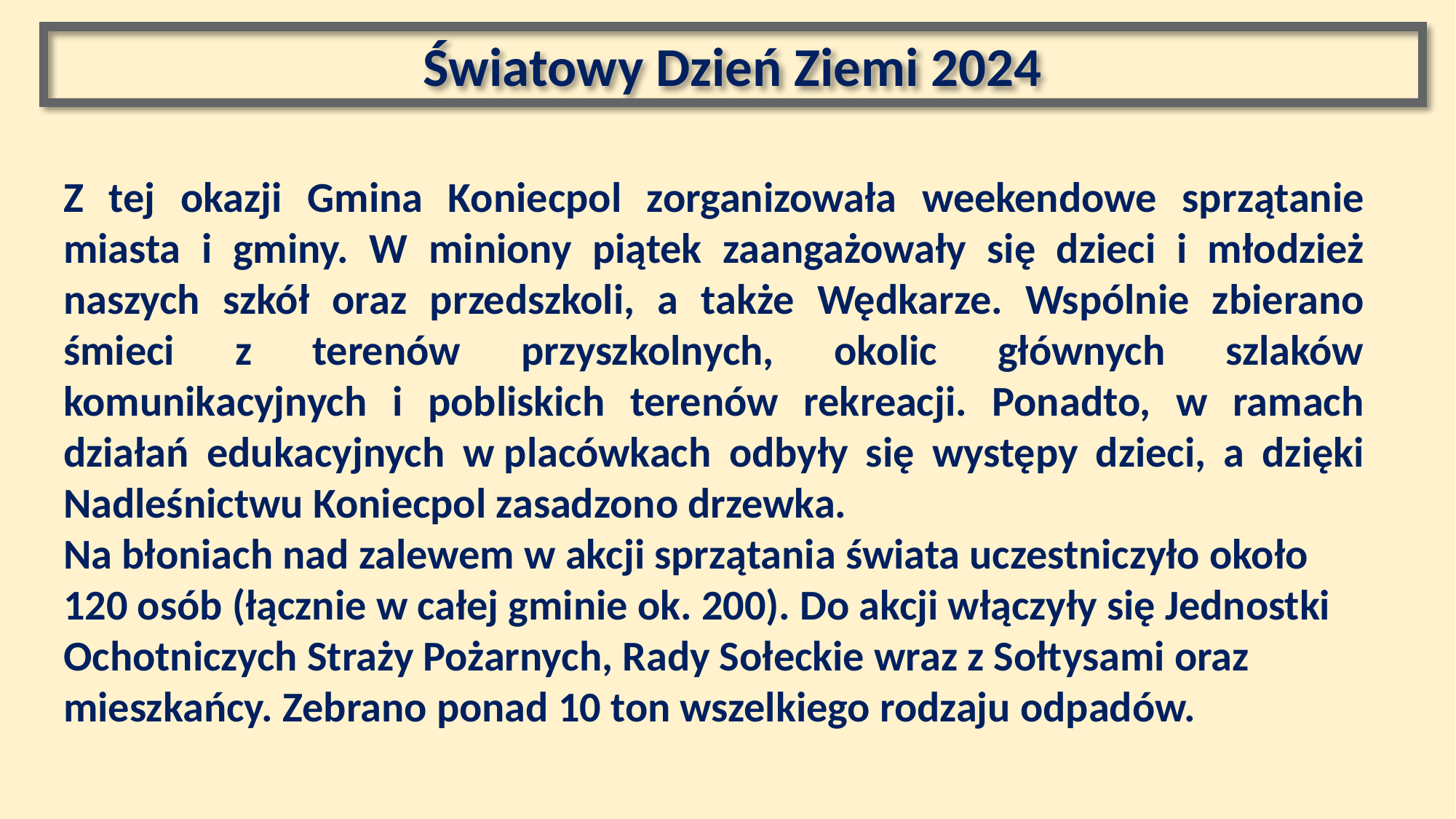

Światowy Dzień Ziemi 2024
Z tej okazji Gmina Koniecpol zorganizowała weekendowe sprzątanie miasta i gminy. W miniony piątek zaangażowały się dzieci i młodzież naszych szkół oraz przedszkoli, a także Wędkarze. Wspólnie zbierano śmieci z terenów przyszkolnych, okolic głównych szlaków komunikacyjnych i pobliskich terenów rekreacji. Ponadto, w ramach działań edukacyjnych w placówkach odbyły się występy dzieci, a dzięki Nadleśnictwu Koniecpol zasadzono drzewka.
Na błoniach nad zalewem w akcji sprzątania świata uczestniczyło około 120 osób (łącznie w całej gminie ok. 200). Do akcji włączyły się Jednostki Ochotniczych Straży Pożarnych, Rady Sołeckie wraz z Sołtysami oraz mieszkańcy. Zebrano ponad 10 ton wszelkiego rodzaju odpadów.